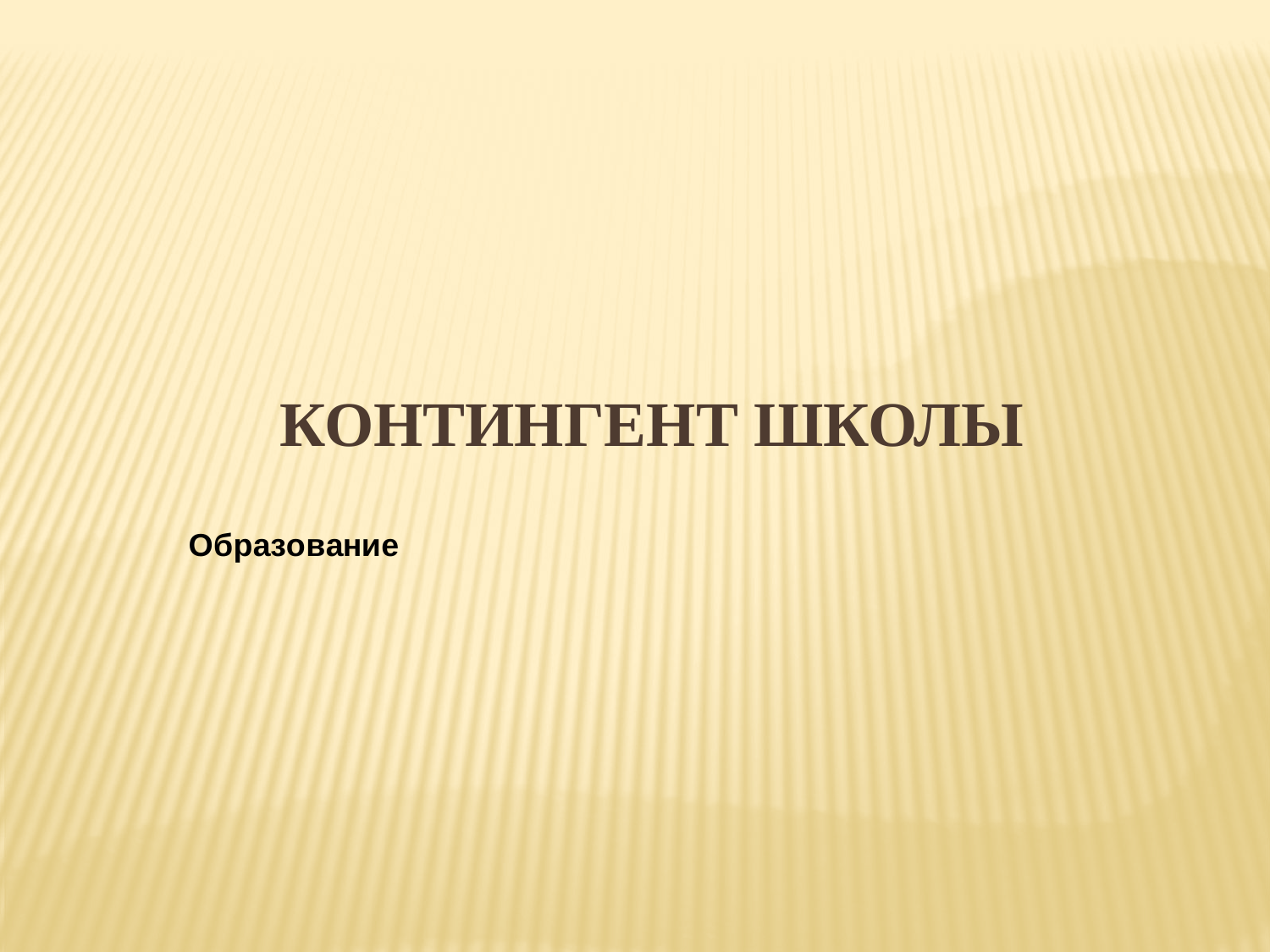

Контингент школы

### Chart: Образование

| Category |
|---|